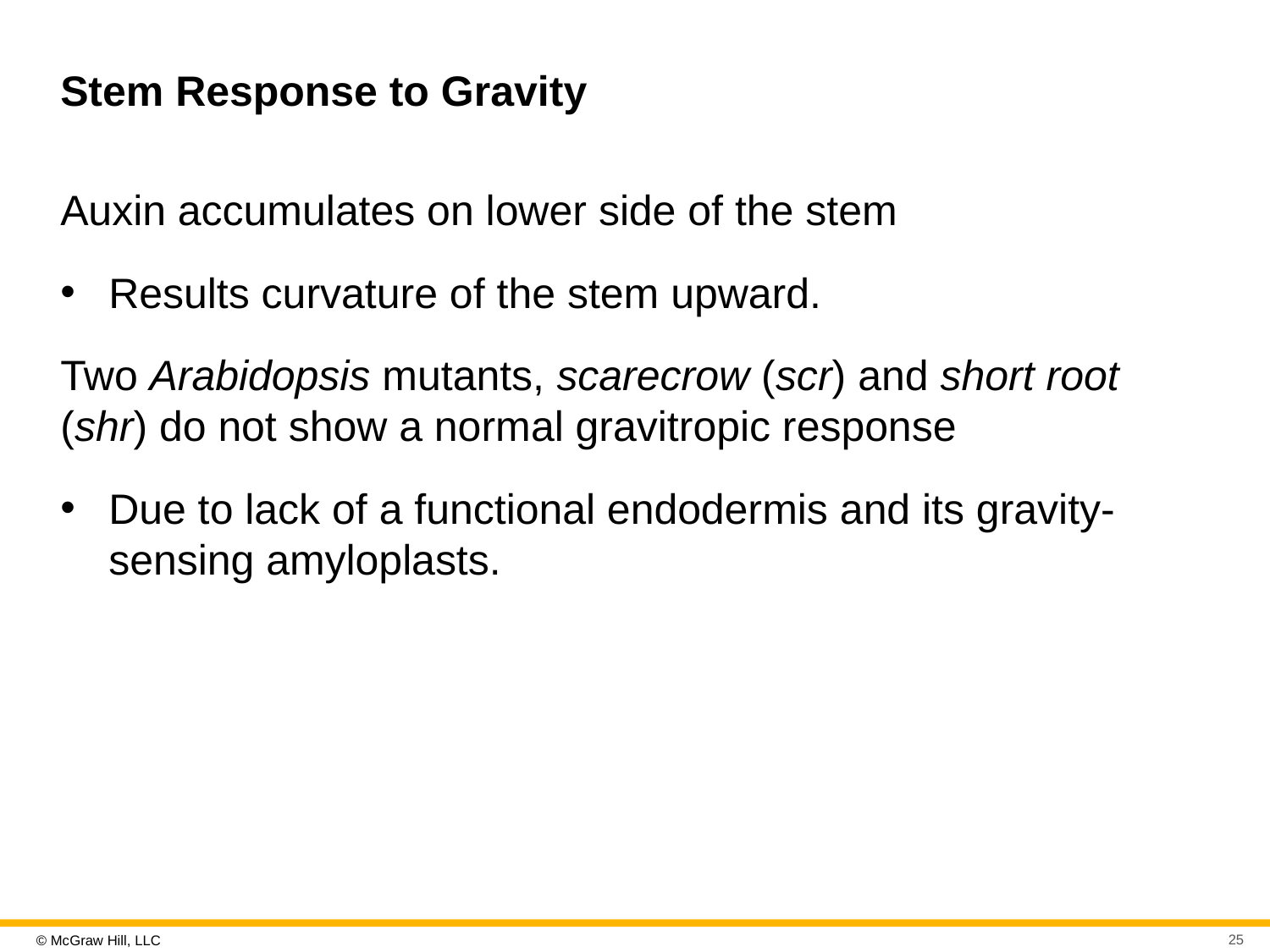

# Stem Response to Gravity
Auxin accumulates on lower side of the stem
Results curvature of the stem upward.
Two Arabidopsis mutants, scarecrow (scr) and short root (shr) do not show a normal gravitropic response
Due to lack of a functional endodermis and its gravity-sensing amyloplasts.
25